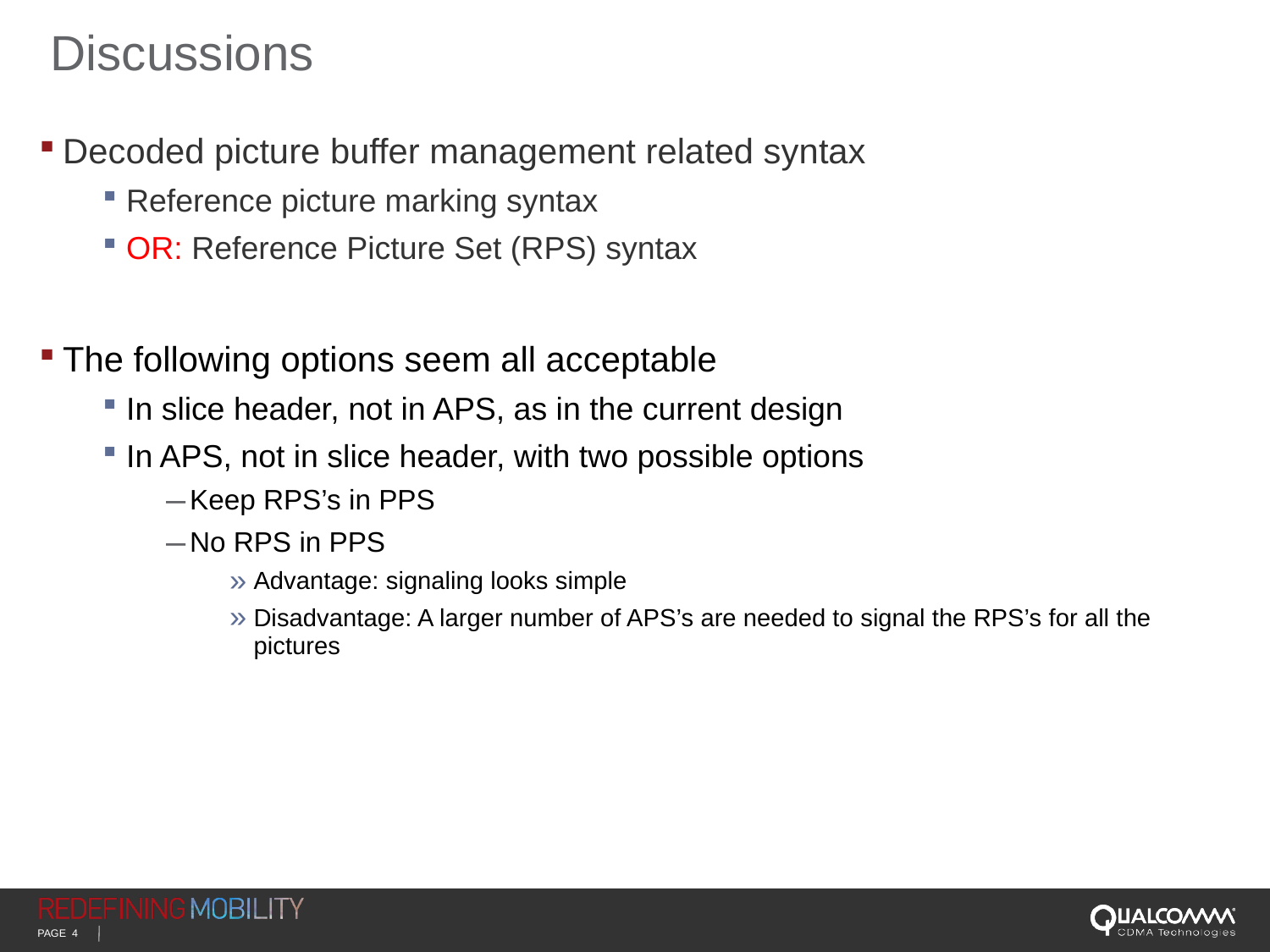

# Discussions
Decoded picture buffer management related syntax
Reference picture marking syntax
OR: Reference Picture Set (RPS) syntax

The following options seem all acceptable
In slice header, not in APS, as in the current design
In APS, not in slice header, with two possible options
Keep RPS’s in PPS
No RPS in PPS
Advantage: signaling looks simple
Disadvantage: A larger number of APS’s are needed to signal the RPS’s for all the pictures